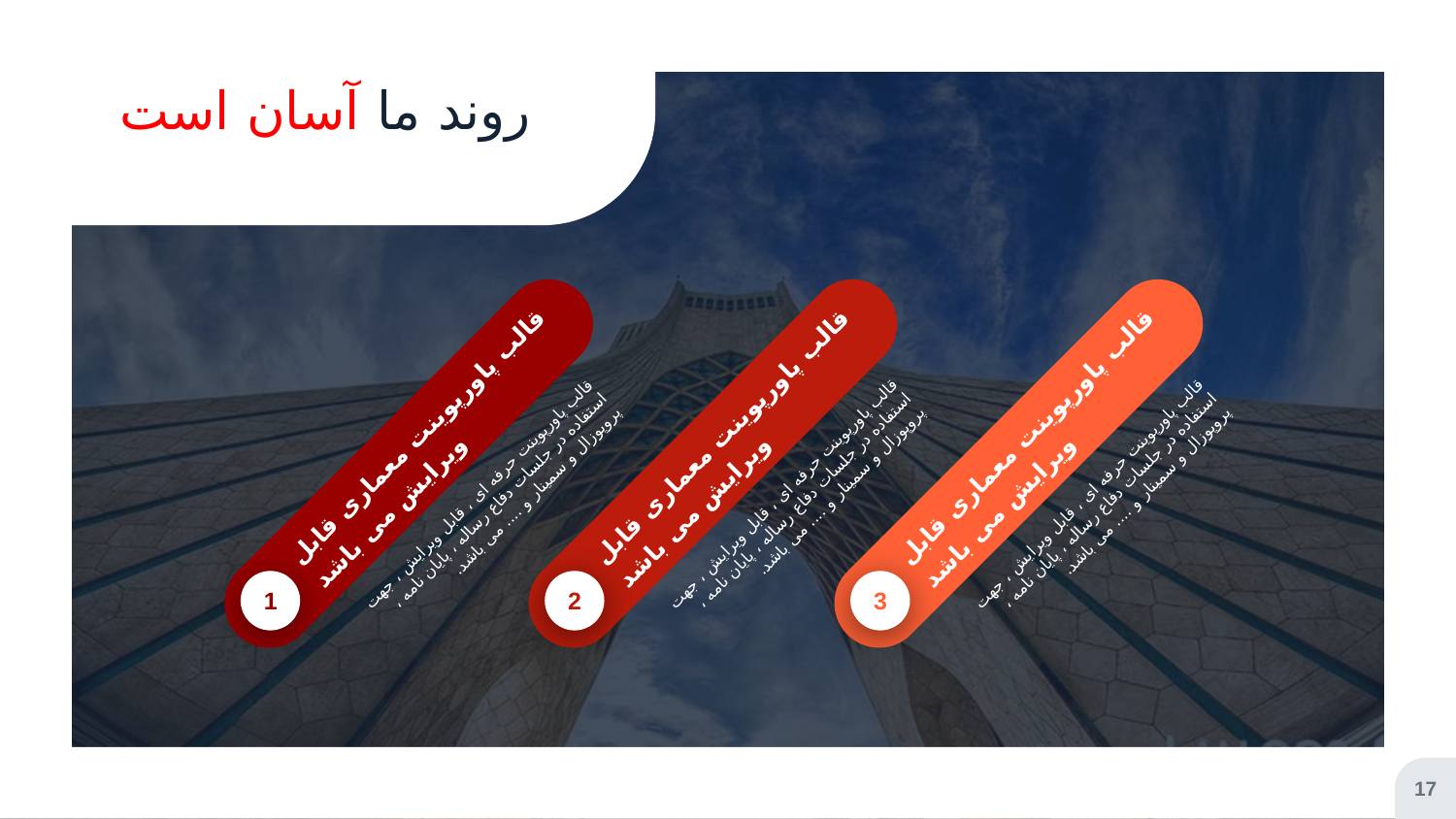

# روند ما آسان است

قالب پاورپوینت معماری قابل ویرایش می باشد
قالب پاورپوينت حرفه ای ، قابل ویرایش ، جهت استفاده در جلسات دفاع رساله ، پایان نامه ، پروپوزال و سمینار و .... می باشد.
1

قالب پاورپوینت معماری قابل ویرایش می باشد
قالب پاورپوينت حرفه ای ، قابل ویرایش ، جهت استفاده در جلسات دفاع رساله ، پایان نامه ، پروپوزال و سمینار و .... می باشد.
2

قالب پاورپوینت معماری قابل ویرایش می باشد
قالب پاورپوينت حرفه ای ، قابل ویرایش ، جهت استفاده در جلسات دفاع رساله ، پایان نامه ، پروپوزال و سمینار و .... می باشد.
3
17